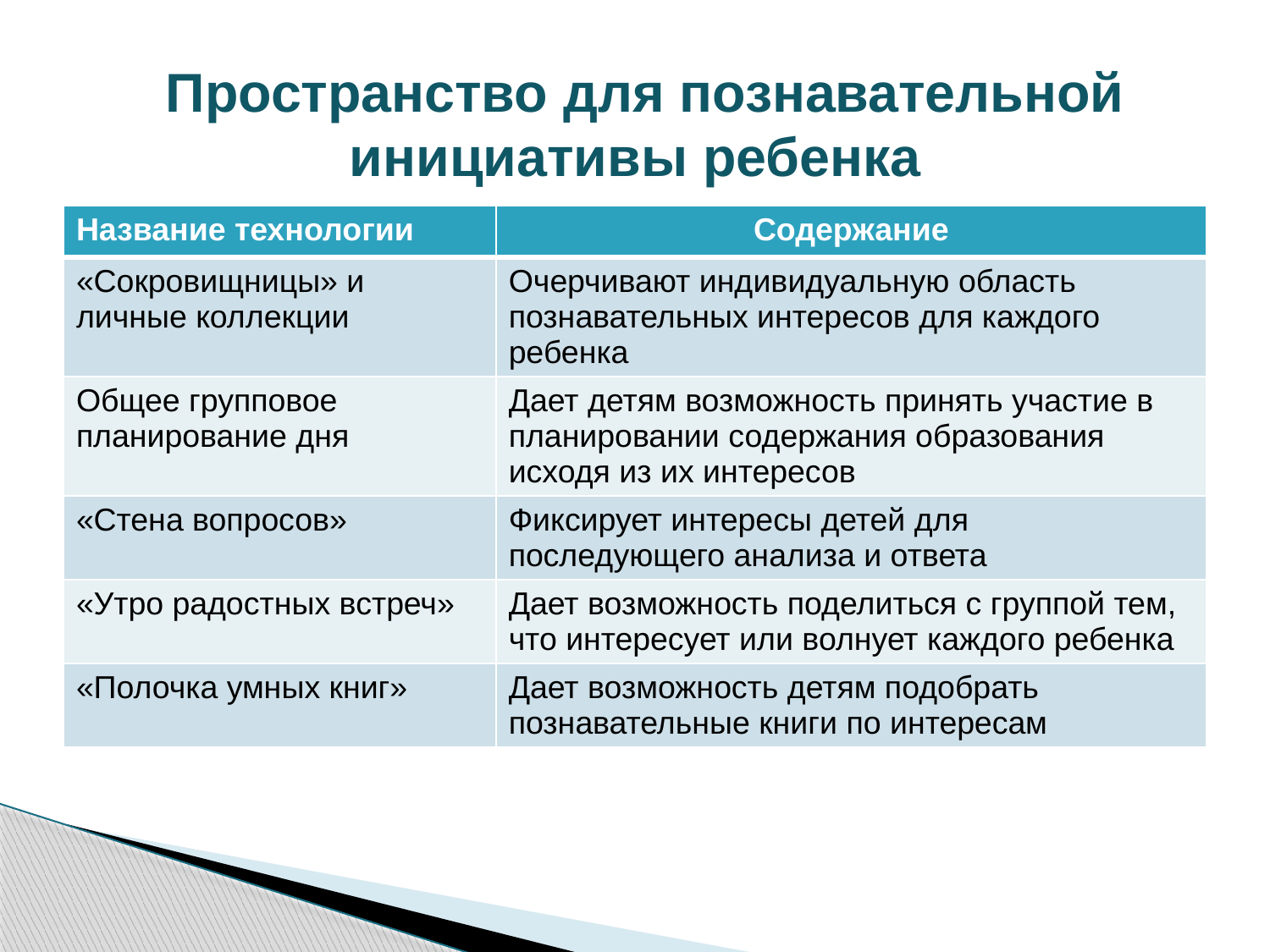

# Пространство для познавательной инициативы ребенка
| Название технологии | Содержание |
| --- | --- |
| «Сокровищницы» и личные коллекции | Очерчивают индивидуальную область познавательных интересов для каждого ребенка |
| Общее групповое планирование дня | Дает детям возможность принять участие в планировании содержания образования исходя из их интересов |
| «Стена вопросов» | Фиксирует интересы детей для последующего анализа и ответа |
| «Утро радостных встреч» | Дает возможность поделиться с группой тем, что интересует или волнует каждого ребенка |
| «Полочка умных книг» | Дает возможность детям подобрать познавательные книги по интересам |